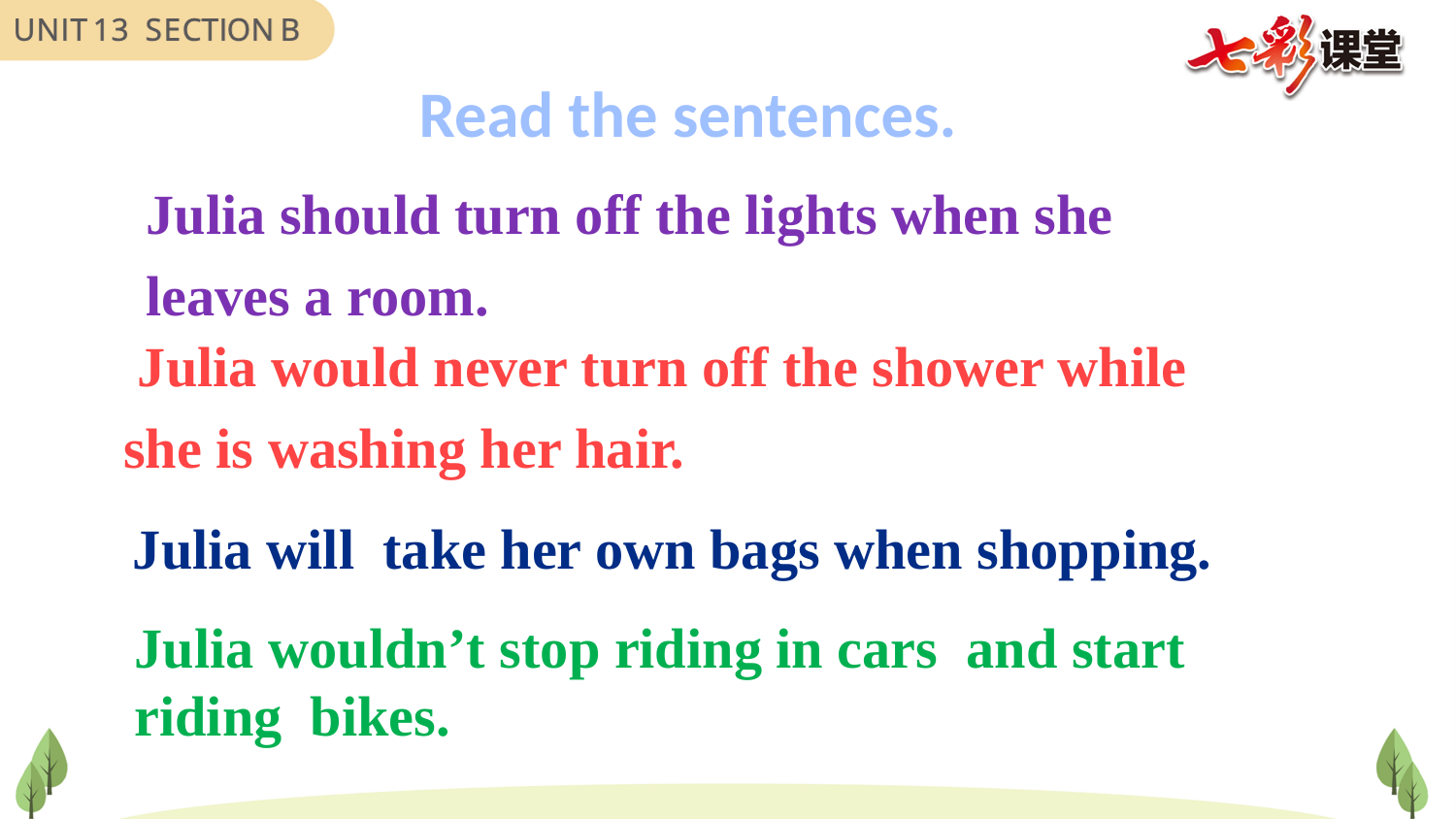

Read the sentences.
Julia should turn off the lights when she
leaves a room.
 Julia would never turn off the shower while
she is washing her hair.
 Julia will  take her own bags when shopping.
Julia wouldn’t stop riding in cars  and start
riding  bikes.